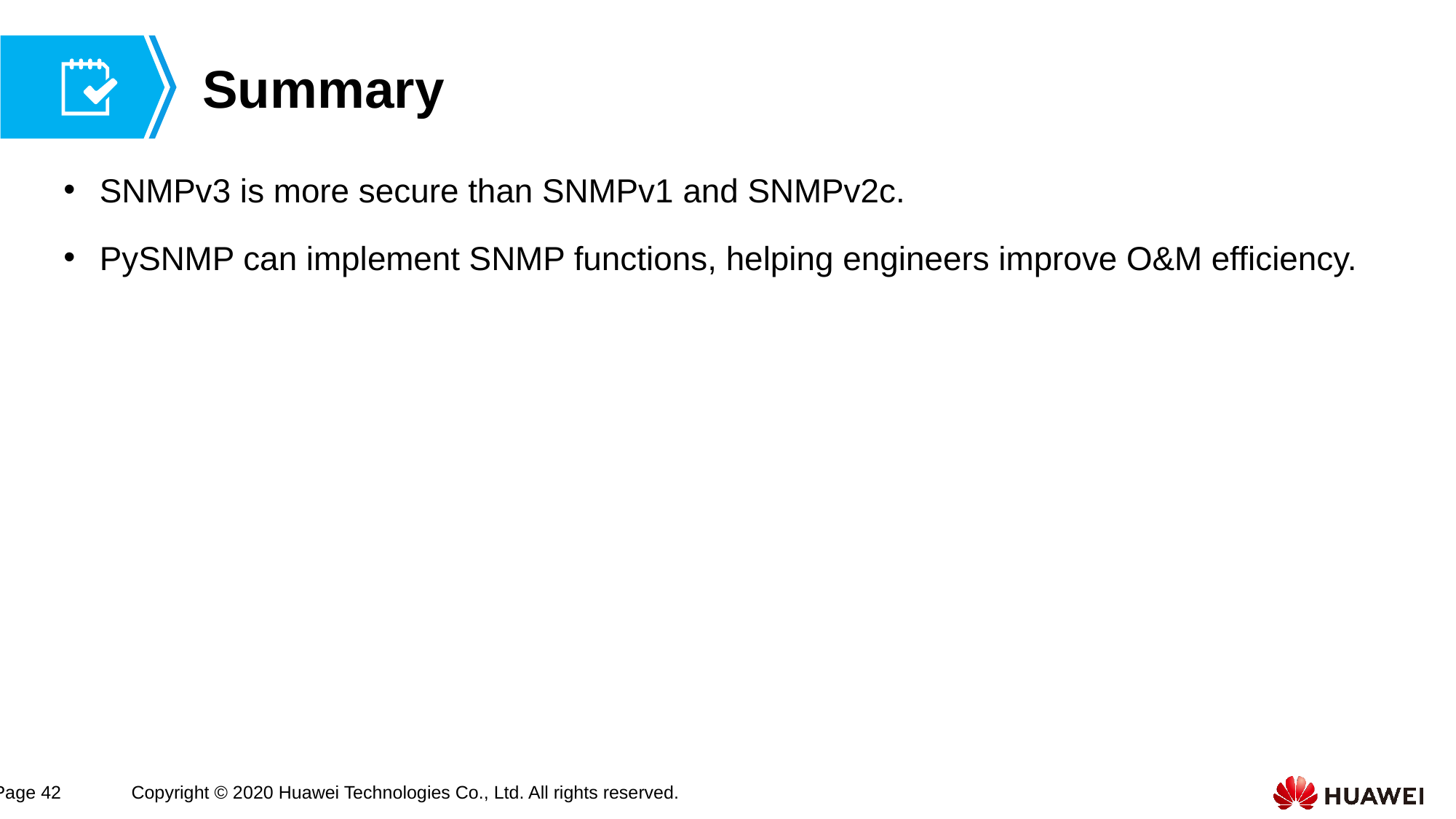

SNMPv3 is more secure than SNMPv1 and SNMPv2c.
PySNMP can implement SNMP functions, helping engineers improve O&M efficiency.